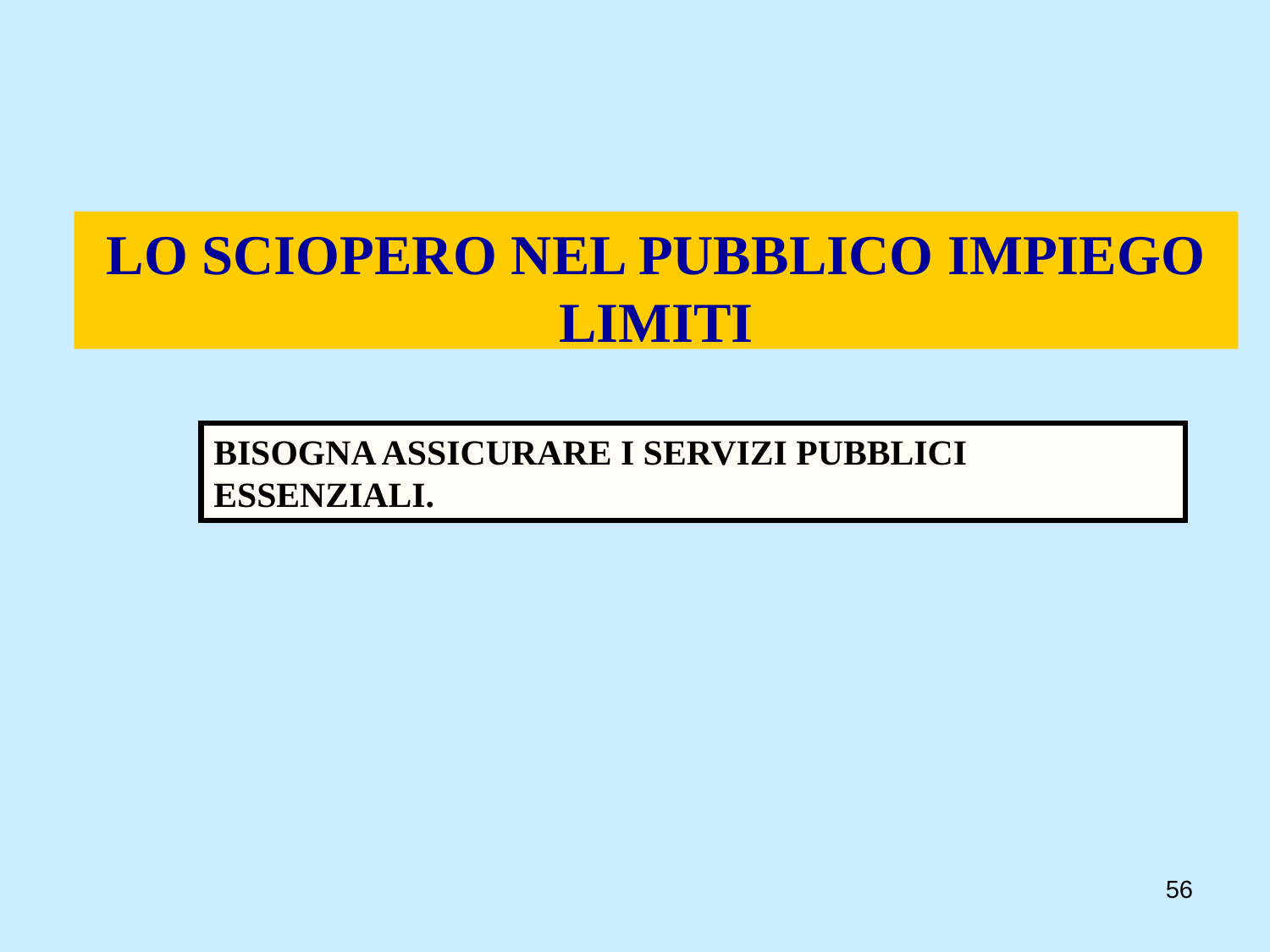

LO SCIOPERO NEL PUBBLICO IMPIEGO LIMITI
BISOGNA ASSICURARE I SERVIZI PUBBLICI ESSENZIALI.
56